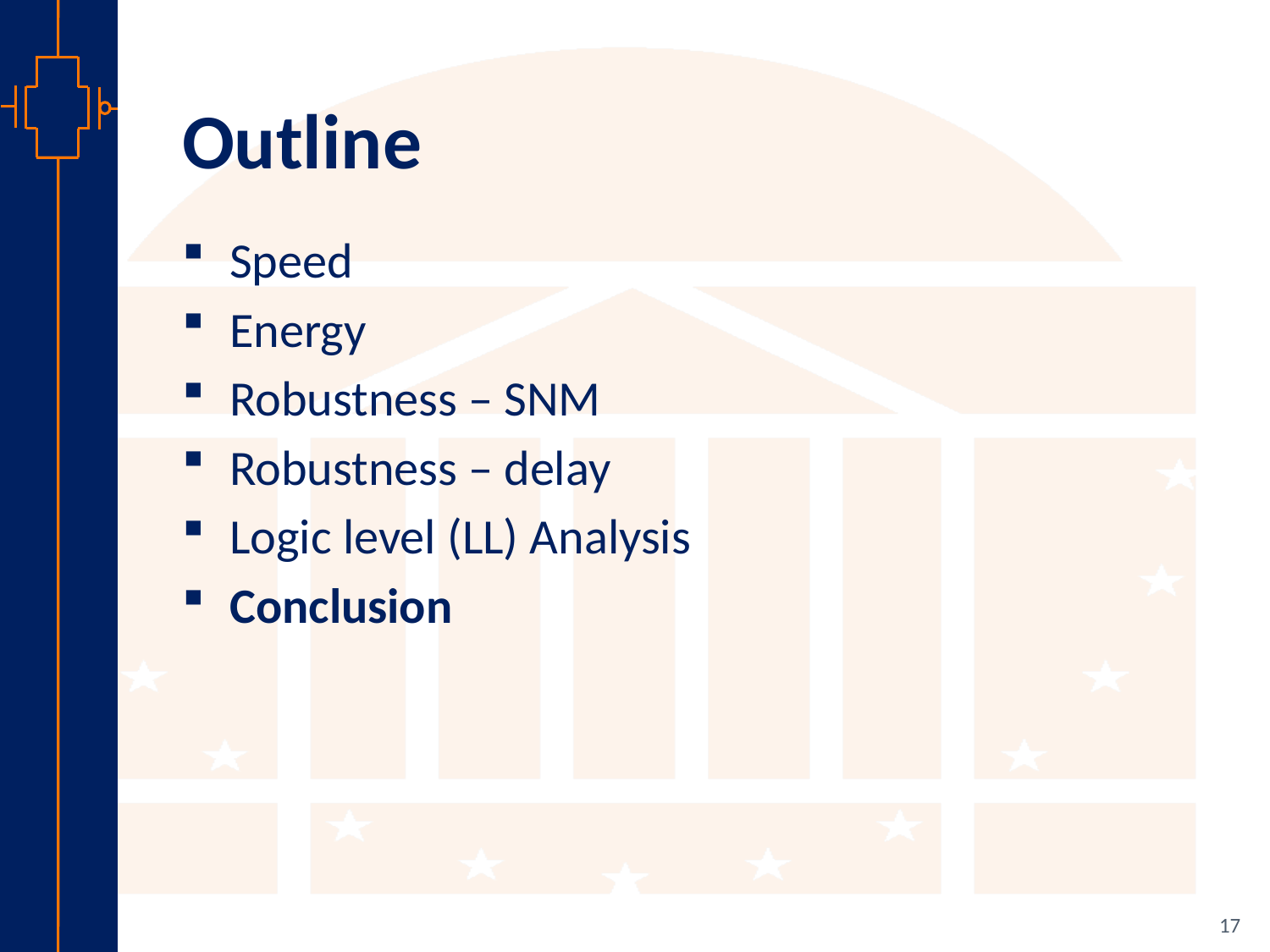

# Outline
Speed
Energy
Robustness – SNM
Robustness – delay
Logic level (LL) Analysis
Conclusion

17